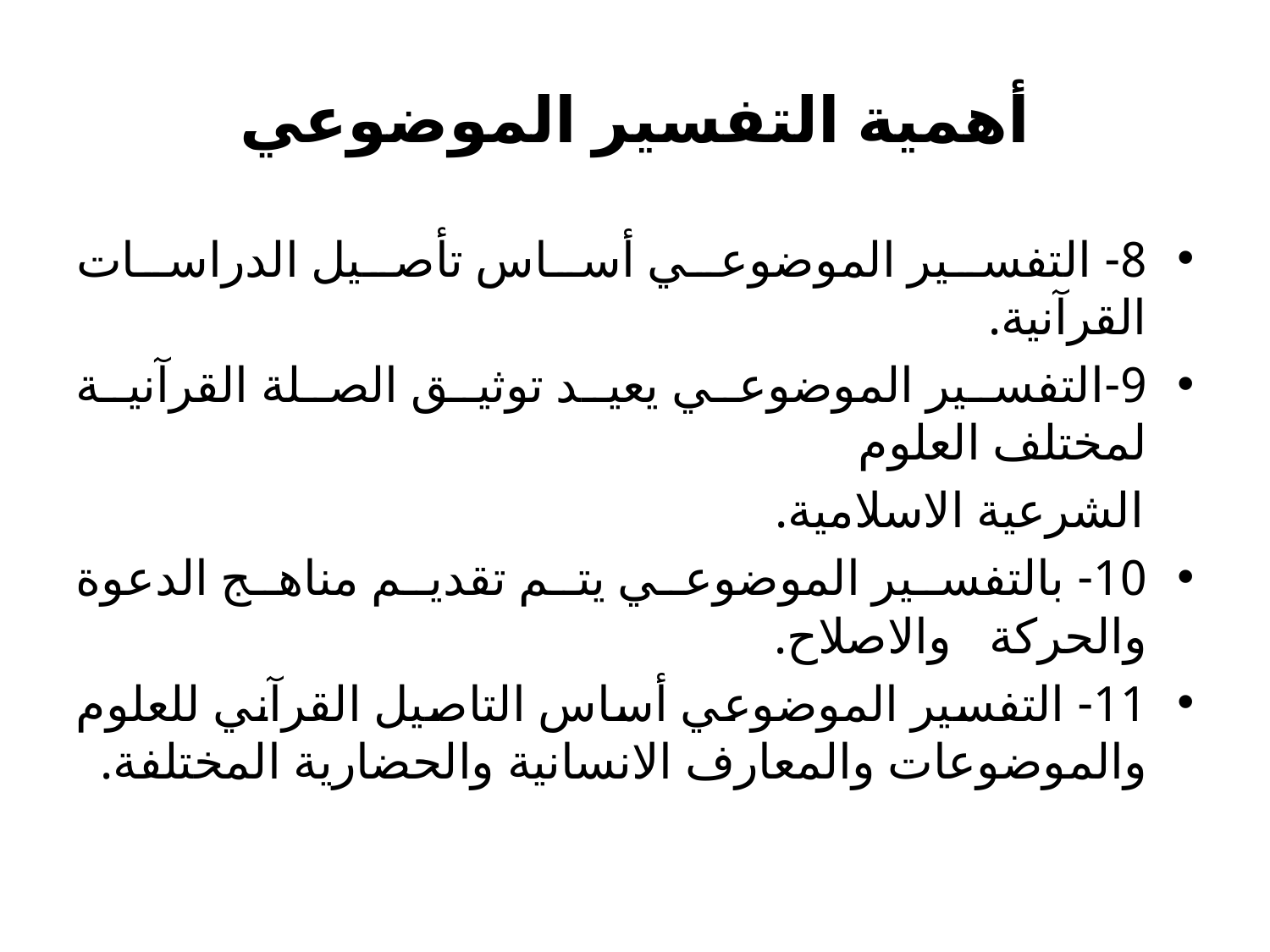

# أهمية التفسير الموضوعي
8- التفسير الموضوعي أساس تأصيل الدراسات القرآنية.
9-التفسير الموضوعي يعيد توثيق الصلة القرآنية لمختلف العلوم
    الشرعية الاسلامية.
10- بالتفسير الموضوعي يتم تقديم مناهج الدعوة والحركة   والاصلاح.
11- التفسير الموضوعي أساس التاصيل القرآني للعلوم والموضوعات والمعارف الانسانية والحضارية المختلفة.